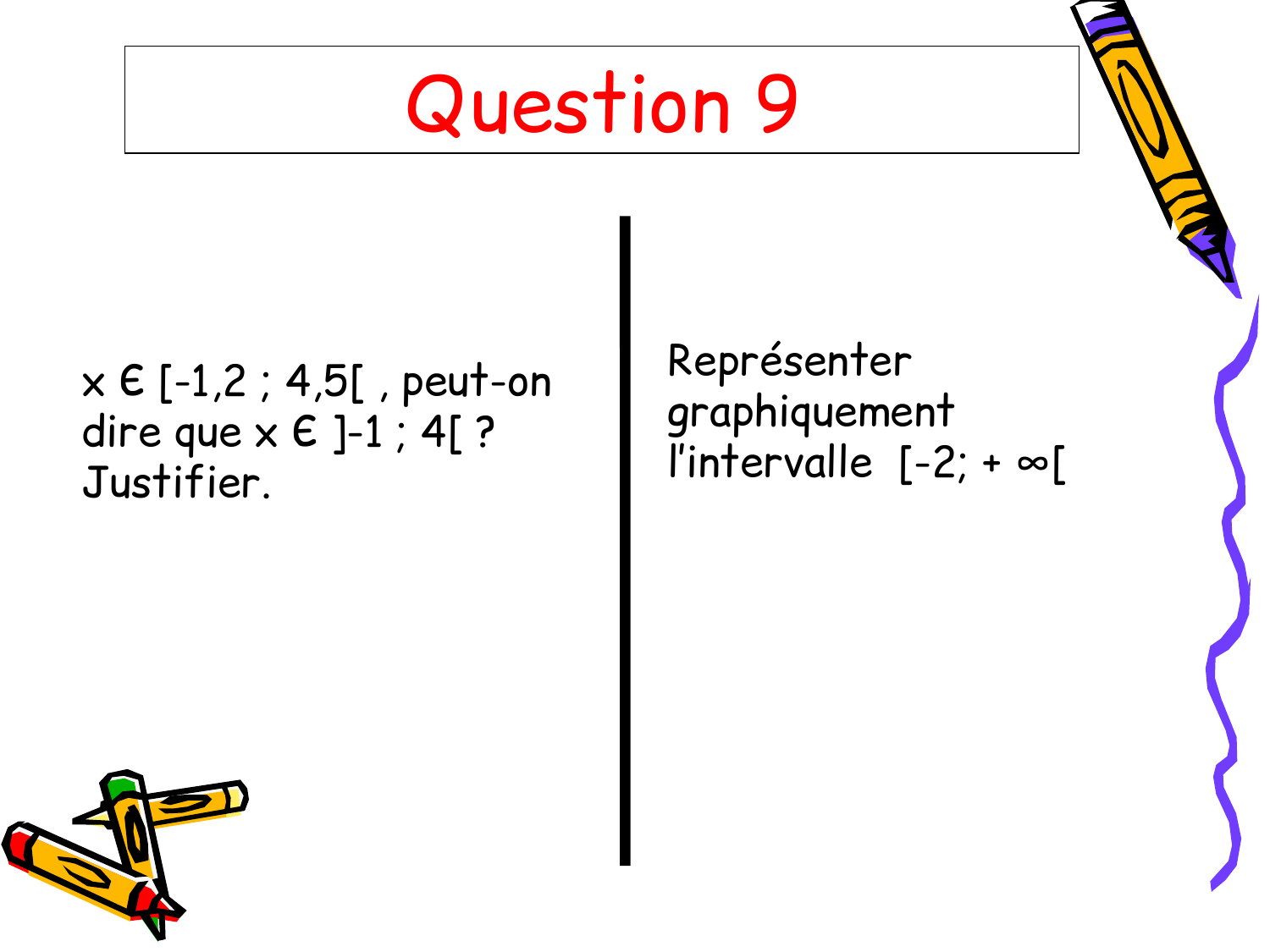

# Question 9

Représenter graphiquement l’intervalle  [-2; + ∞[
x Є [-1,2 ; 4,5[ , peut-on dire que x Є ]-1 ; 4[ ? Justifier.